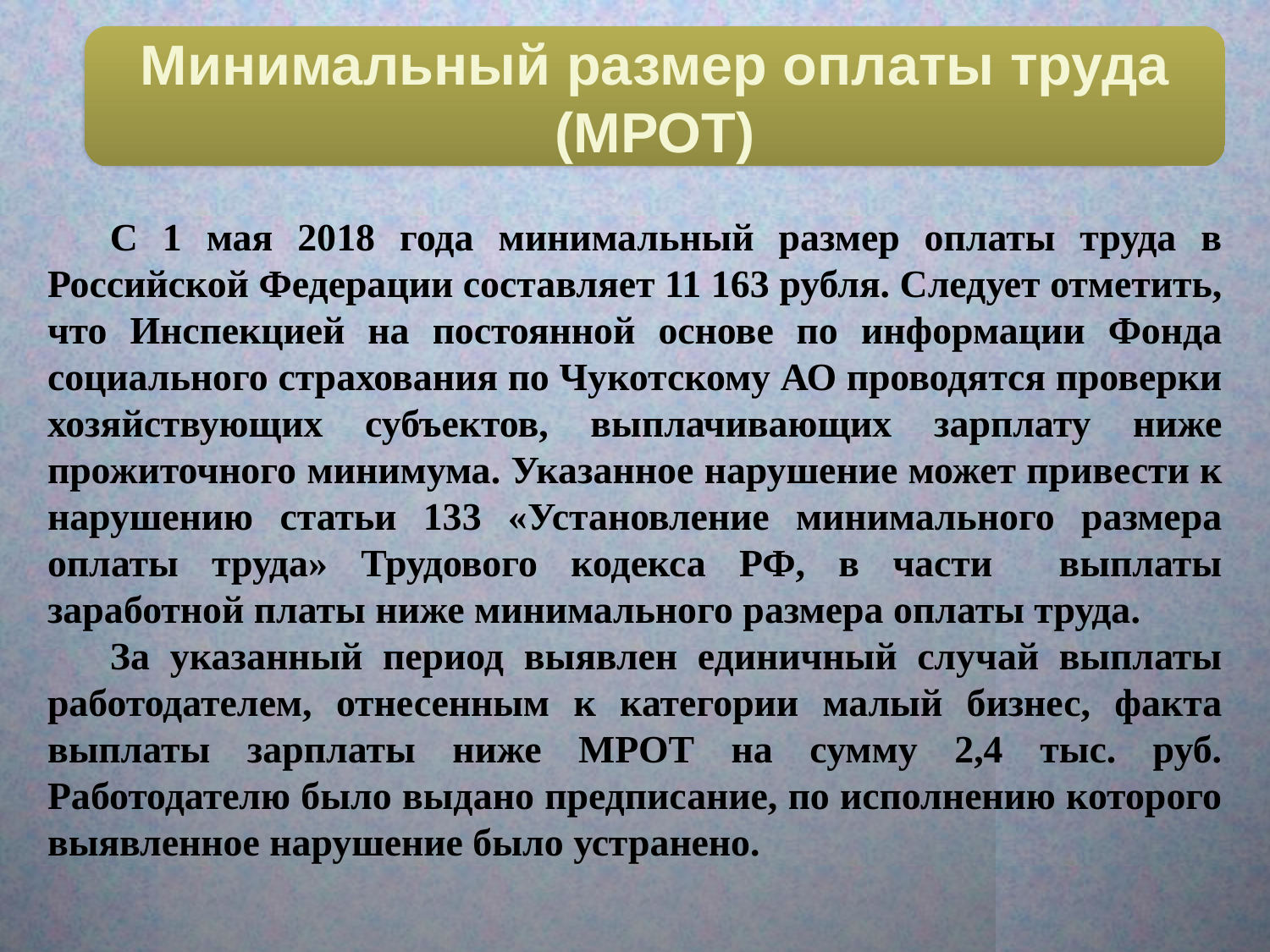

Минимальный размер оплаты труда (МРОТ)
С 1 мая 2018 года минимальный размер оплаты труда в Российской Федерации составляет 11 163 рубля. Следует отметить, что Инспекцией на постоянной основе по информации Фонда социального страхования по Чукотскому АО проводятся проверки хозяйствующих субъектов, выплачивающих зарплату ниже прожиточного минимума. Указанное нарушение может привести к нарушению статьи 133 «Установление минимального размера оплаты труда» Трудового кодекса РФ, в части  выплаты заработной платы ниже минимального размера оплаты труда.
За указанный период выявлен единичный случай выплаты работодателем, отнесенным к категории малый бизнес, факта выплаты зарплаты ниже МРОТ на сумму 2,4 тыс. руб. Работодателю было выдано предписание, по исполнению которого выявленное нарушение было устранено.